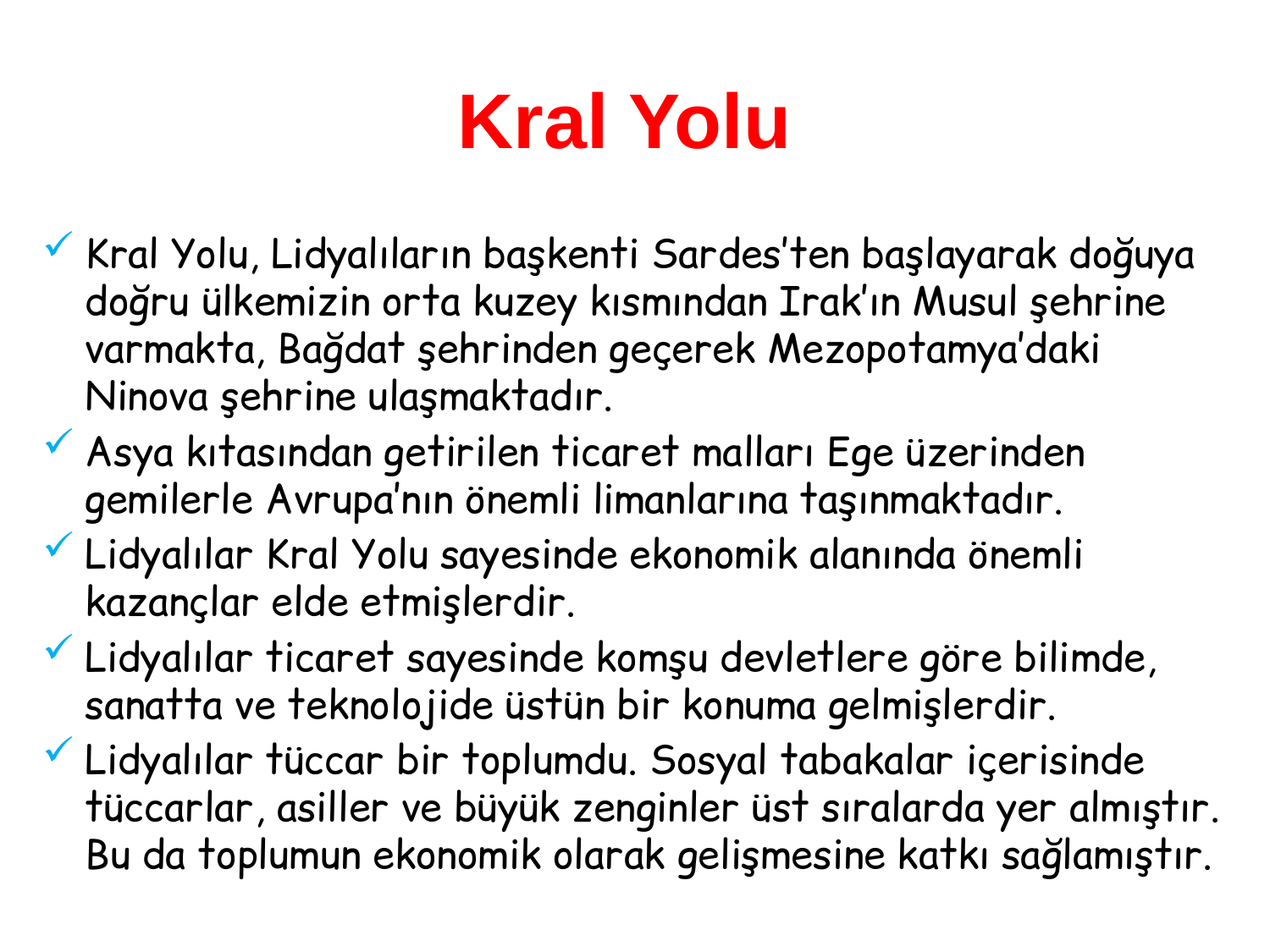

# Kral Yolu
Kral Yolu, Lidyalıların başkenti Sardes’ten başlayarak doğuya doğru ülkemizin orta kuzey kısmından Irak’ın Musul şehrine varmakta, Bağdat şehrinden geçerek Mezopotamya’daki Ninova şehrine ulaşmaktadır.
Asya kıtasından getirilen ticaret malları Ege üzerinden gemilerle Avrupa’nın önemli limanlarına taşınmaktadır.
Lidyalılar Kral Yolu sayesinde ekonomik alanında önemli kazançlar elde etmişlerdir.
Lidyalılar ticaret sayesinde komşu devletlere göre bilimde, sanatta ve teknolojide üstün bir konuma gelmişlerdir.
Lidyalılar tüccar bir toplumdu. Sosyal tabakalar içerisinde tüccarlar, asiller ve büyük zenginler üst sıralarda yer almıştır. Bu da toplumun ekonomik olarak gelişmesine katkı sağlamıştır.